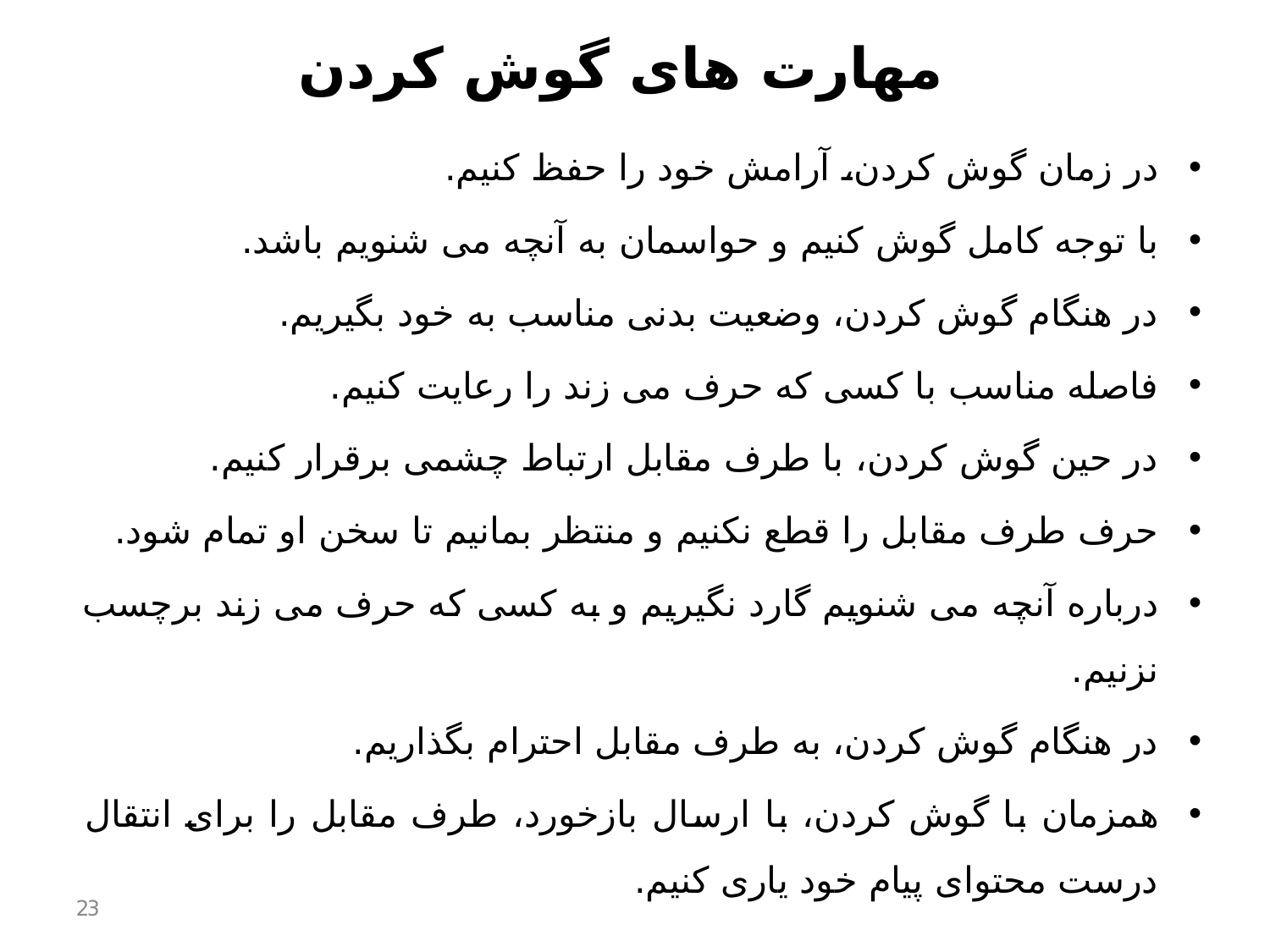

# مهارت های گوش کردن
در زمان گوش کردن، آرامش خود را حفظ کنيم.
با توجه کامل گوش کنيم و حواسمان به آنچه می شنويم باشد.
در هنگام گوش کردن، وضعيت بدنی مناسب به خود بگيريم.
فاصله مناسب با کسی که حرف می زند را رعايت کنيم.
در حين گوش کردن، با طرف مقابل ارتباط چشمی برقرار کنيم.
حرف طرف مقابل را قطع نکنيم و منتظر بمانيم تا سخن او تمام شود.
درباره آنچه می شنويم گارد نگيريم و به کسی که حرف می زند برچسب نزنيم.
در هنگام گوش کردن، به طرف مقابل احترام بگذاريم.
همزمان با گوش کردن، با ارسال بازخورد، طرف مقابل را برای انتقال درست محتوای پيام خود ياری کنيم.

23